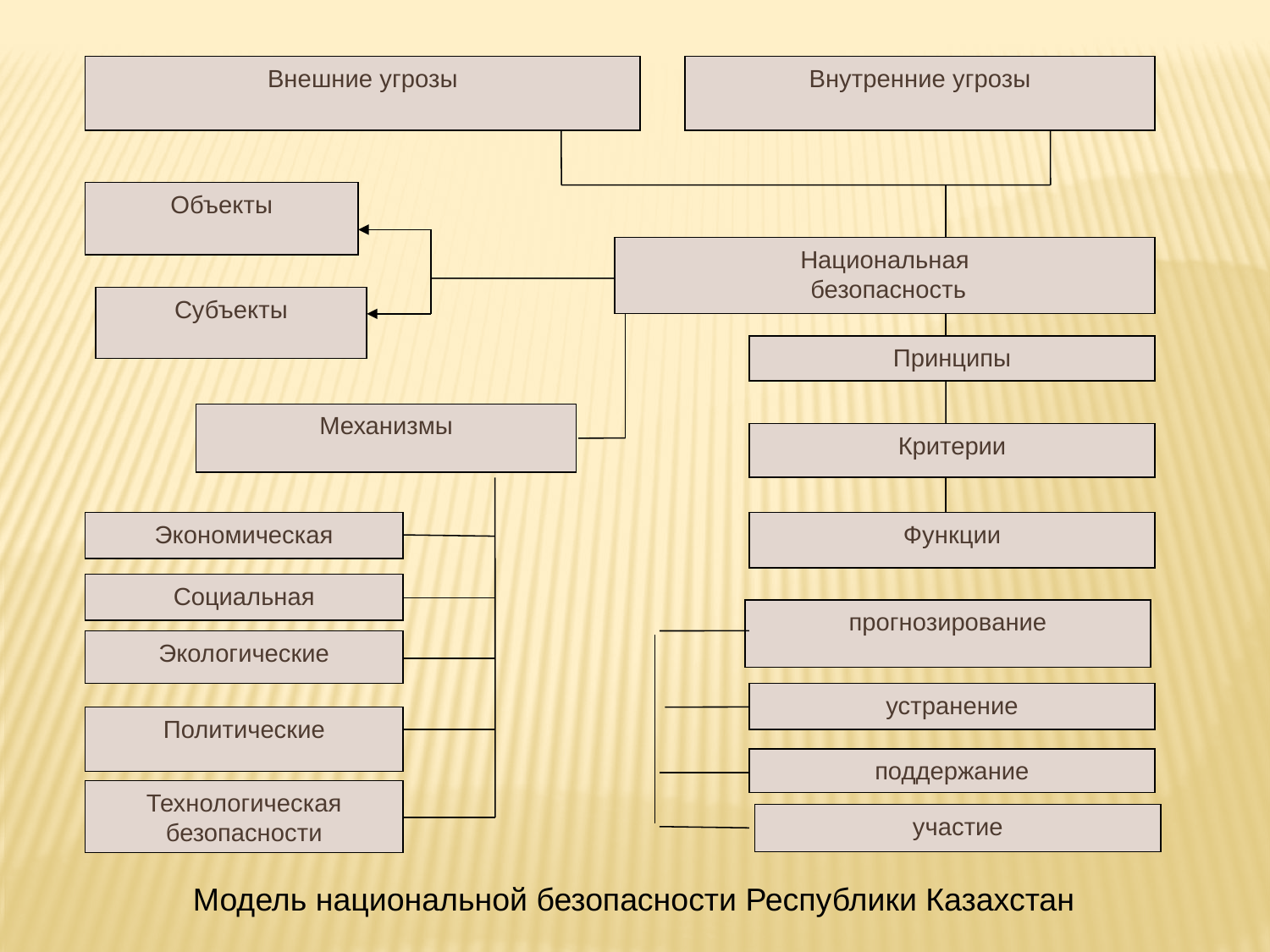

Внешние угрозы
Внутренние угрозы
Объекты
Национальная
 безопасность
Субъекты
Принципы
Механизмы
Критерии
Экономическая
Функции
Социальная
прогнозирование
Экологические
устранение
Политические
поддержание
Технологическая
безопасности
участие
Модель национальной безопасности Республики Казахстан